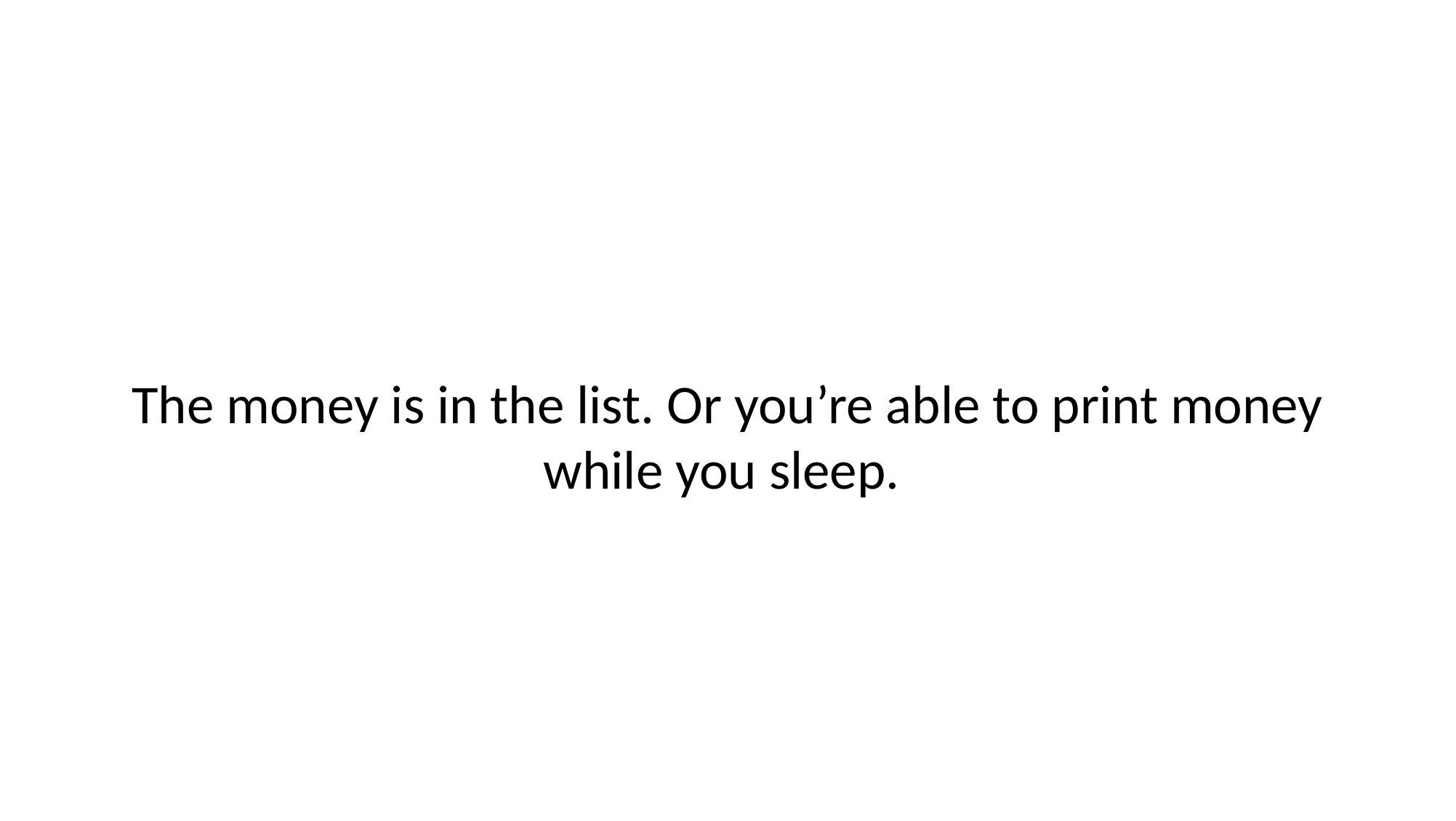

# The money is in the list. Or you’re able to print money while you sleep.